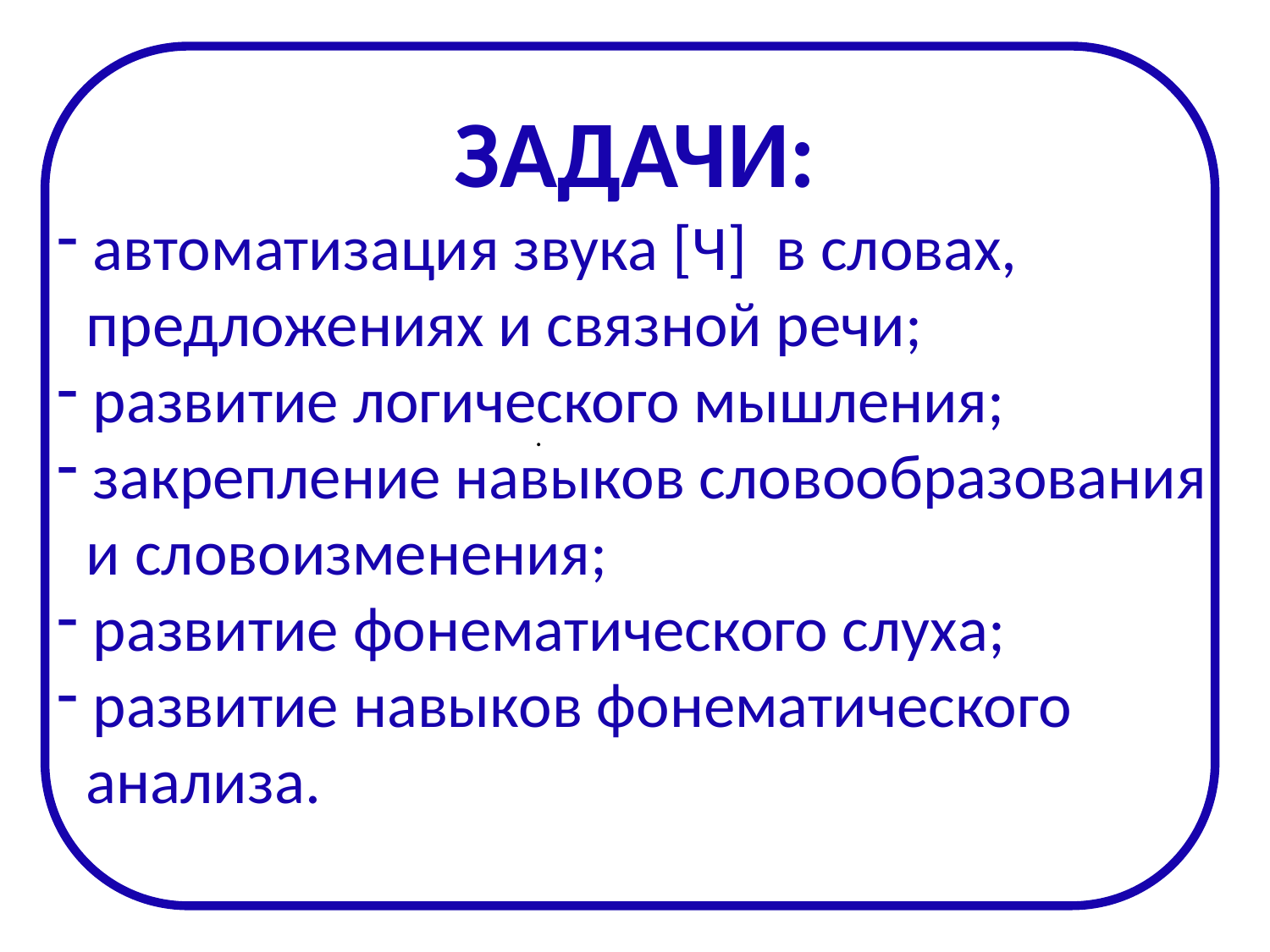

ЗАДАЧИ:
 автоматизация звука [Ч]  в словах,
  предложениях и связной речи;
 развитие логического мышления;
 закрепление навыков словообразования
  и словоизменения;
 развитие фонематического слуха;
 развитие навыков фонематического
  анализа.

.